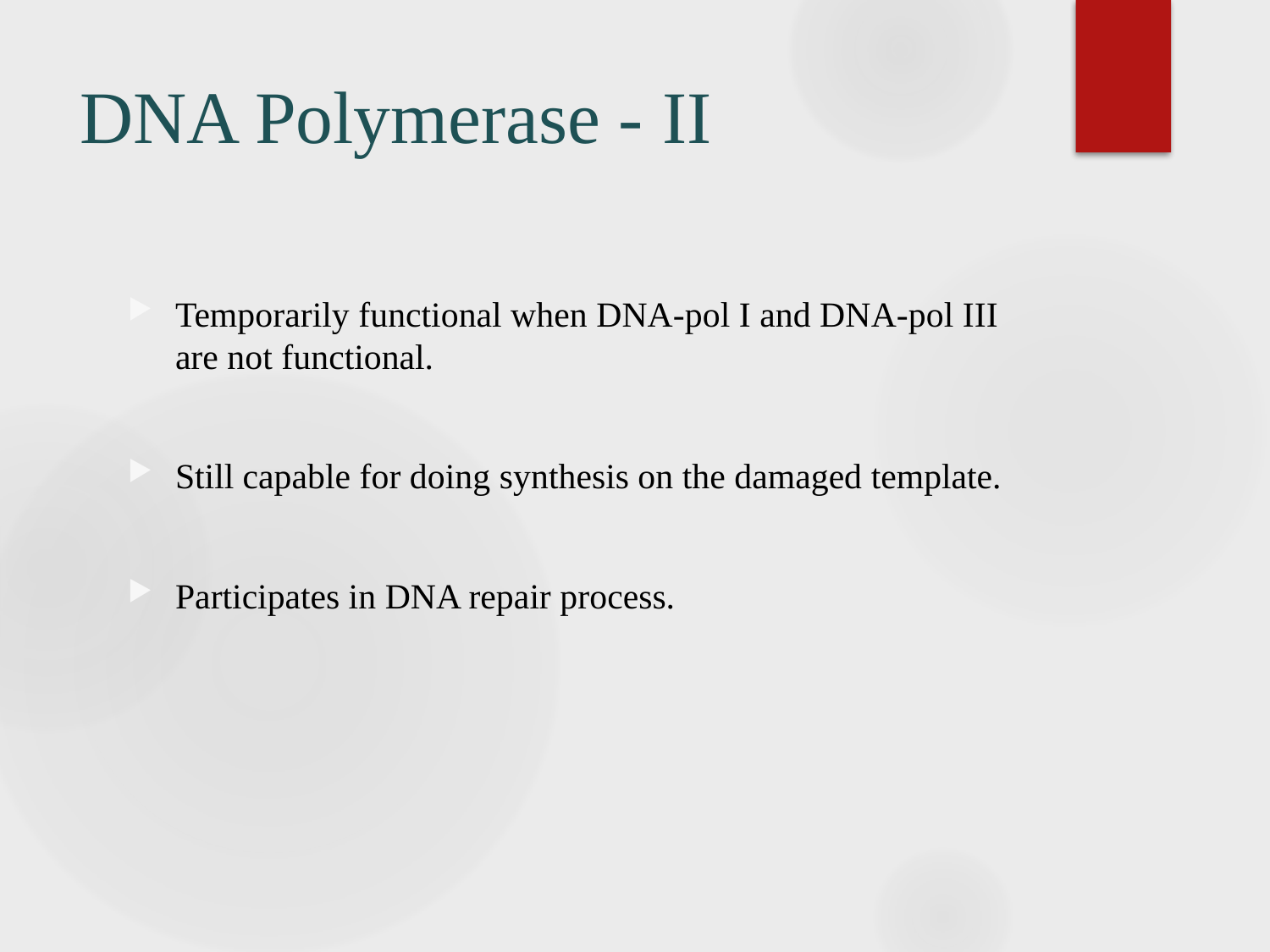

# DNA Polymerase - II
Temporarily functional when DNA-pol I and DNA-pol III are not functional.

Still capable for doing synthesis on the damaged template.

Participates in DNA repair process.